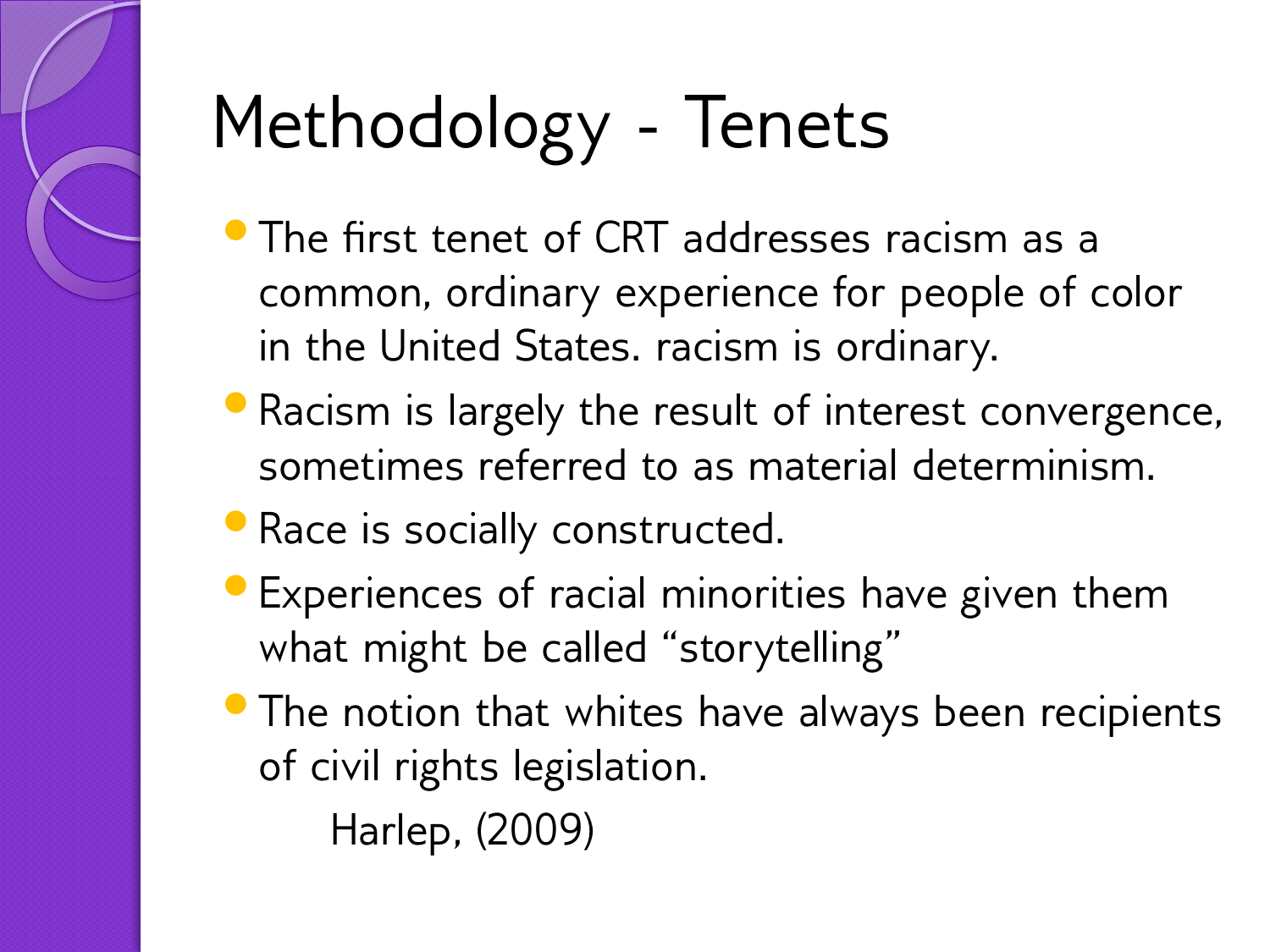

# Methodology - Tenets
The first tenet of CRT addresses racism as a common, ordinary experience for people of color in the United States. racism is ordinary.
Racism is largely the result of interest convergence, sometimes referred to as material determinism.
Race is socially constructed.
Experiences of racial minorities have given them what might be called “storytelling”
The notion that whites have always been recipients of civil rights legislation.
        Harlep, (2009)